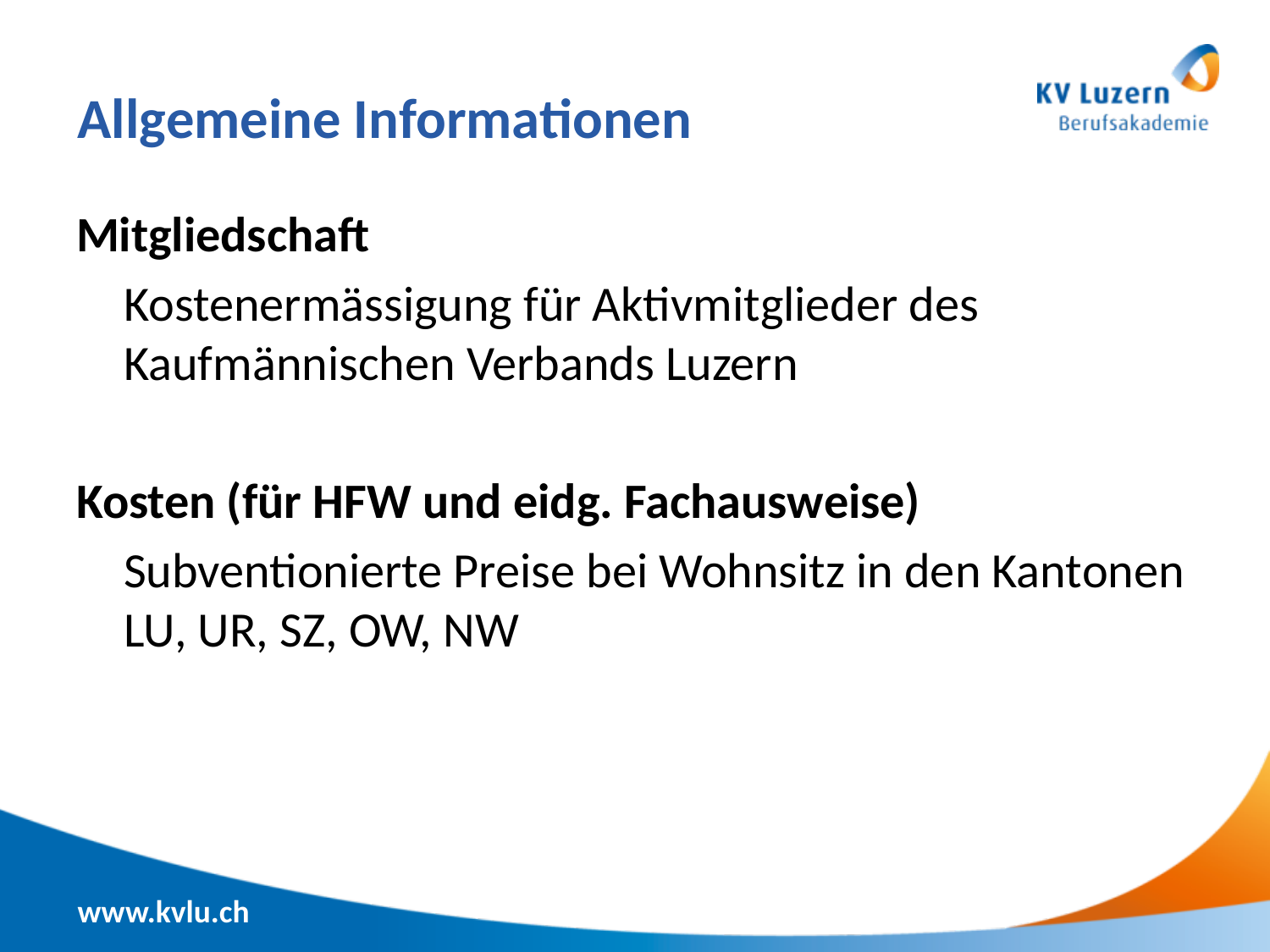

# Allgemeine Informationen
Mitgliedschaft
	Kostenermässigung für Aktivmitglieder des Kaufmännischen Verbands Luzern

Kosten (für HFW und eidg. Fachausweise)
	Subventionierte Preise bei Wohnsitz in den Kantonen LU, UR, SZ, OW, NW
www.kvlu.ch